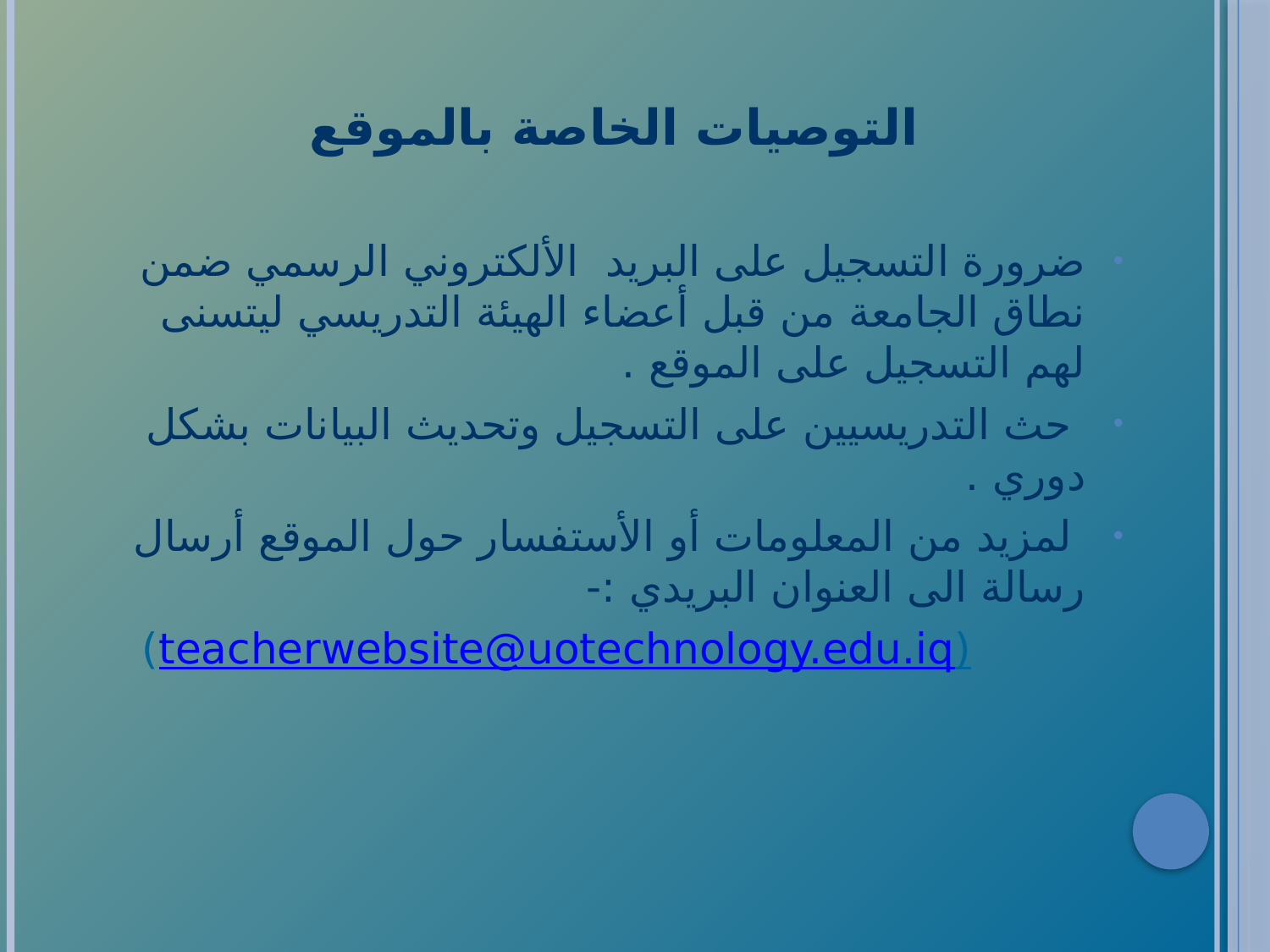

التوصيات الخاصة بالموقع

ضرورة التسجيل على البريد  الألكتروني الرسمي ضمن نطاق الجامعة من قبل أعضاء الهيئة التدريسي ليتسنى لهم التسجيل على الموقع .
 حث التدريسيين على التسجيل وتحديث البيانات بشكل دوري .
 لمزيد من المعلومات أو الأستفسار حول الموقع أرسال رسالة الى العنوان البريدي :-
         teacherwebsite@uotechnology.edu.iq))